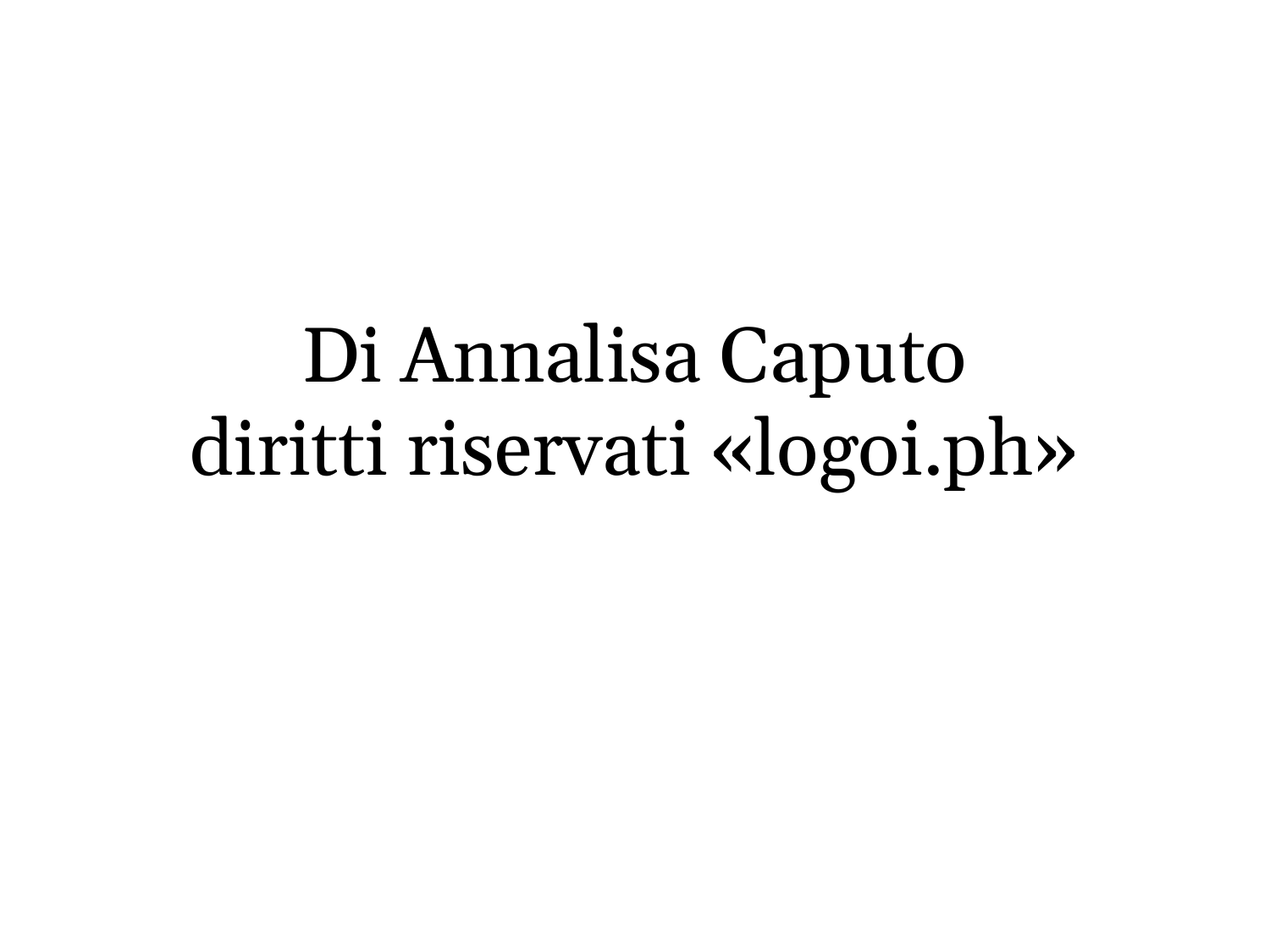

# Di Annalisa Caputo diritti riservati «logoi.ph»